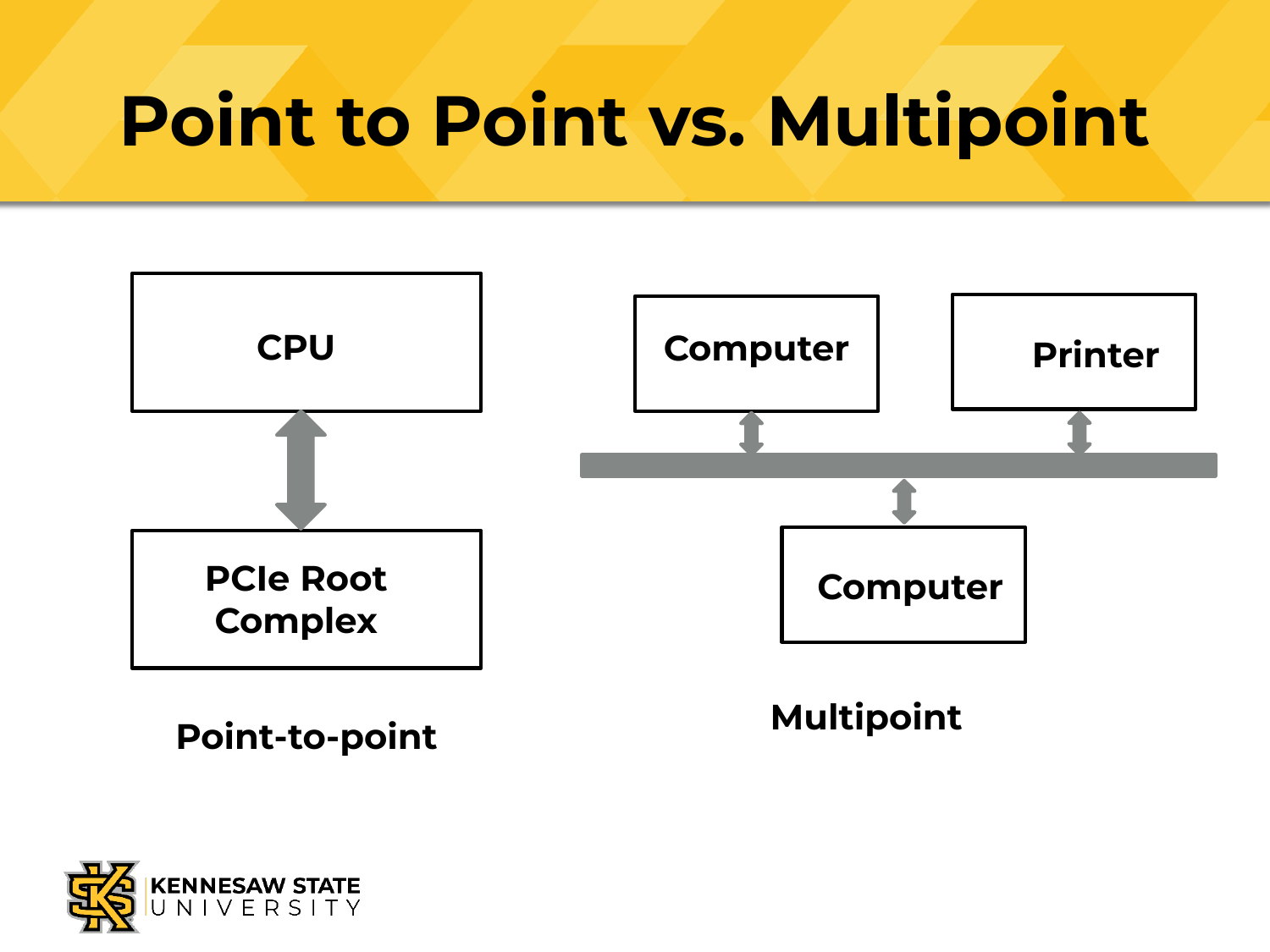

# Point to Point vs. Multipoint
cv
CPU

PCIe Root
 Complex
Point-to-point

Computer
Printer

Computer
Multipoint